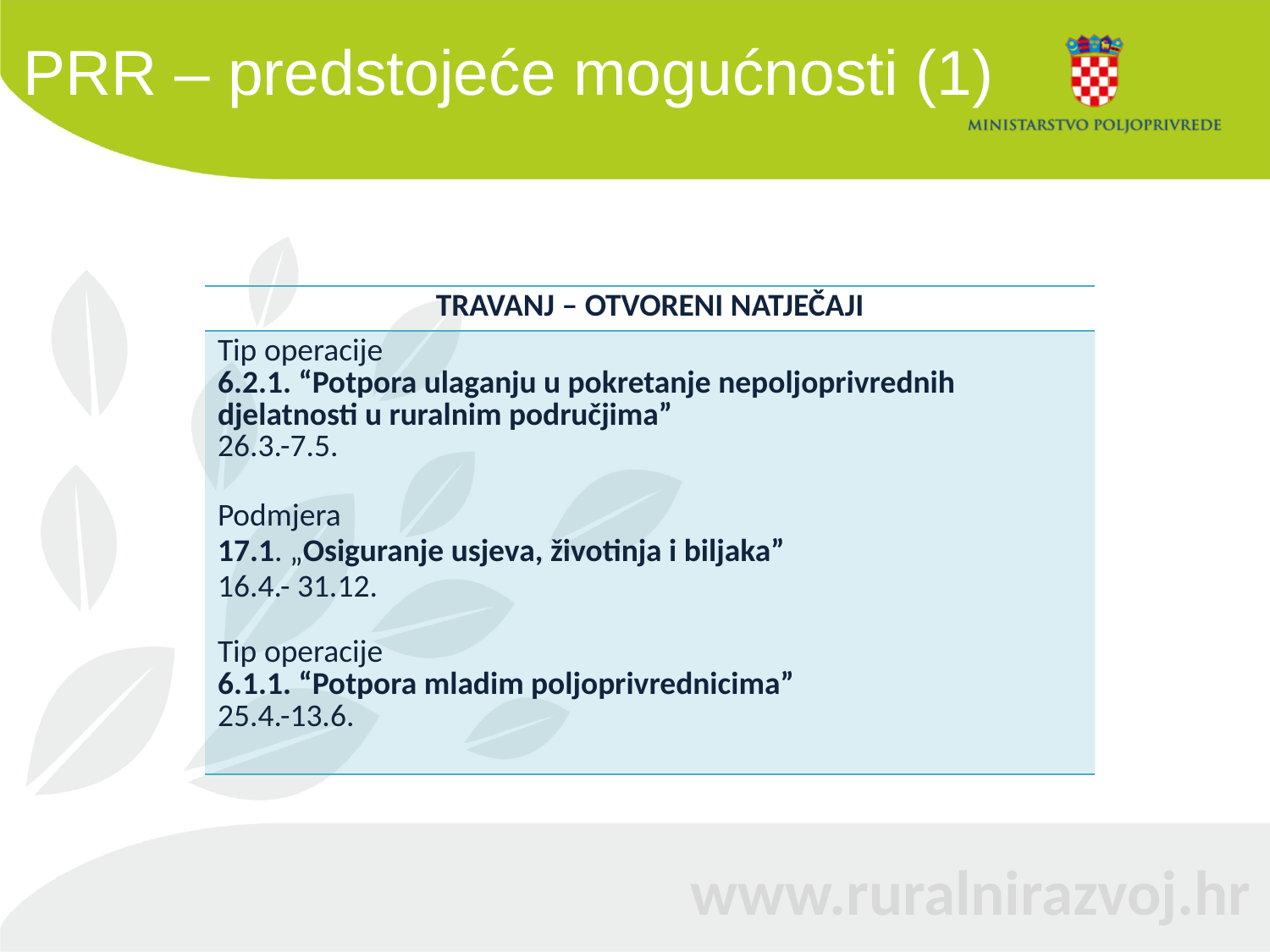

# PRR – predstojeće mogućnosti (1)
| TRAVANJ – OTVORENI NATJEČAJI |
| --- |
| Tip operacije 6.2.1. “Potpora ulaganju u pokretanje nepoljoprivrednih djelatnosti u ruralnim područjima” 26.3.-7.5. Podmjera 17.1. „Osiguranje usjeva, životinja i biljaka” 16.4.- 31.12. Tip operacije 6.1.1. “Potpora mladim poljoprivrednicima” 25.4.-13.6. |